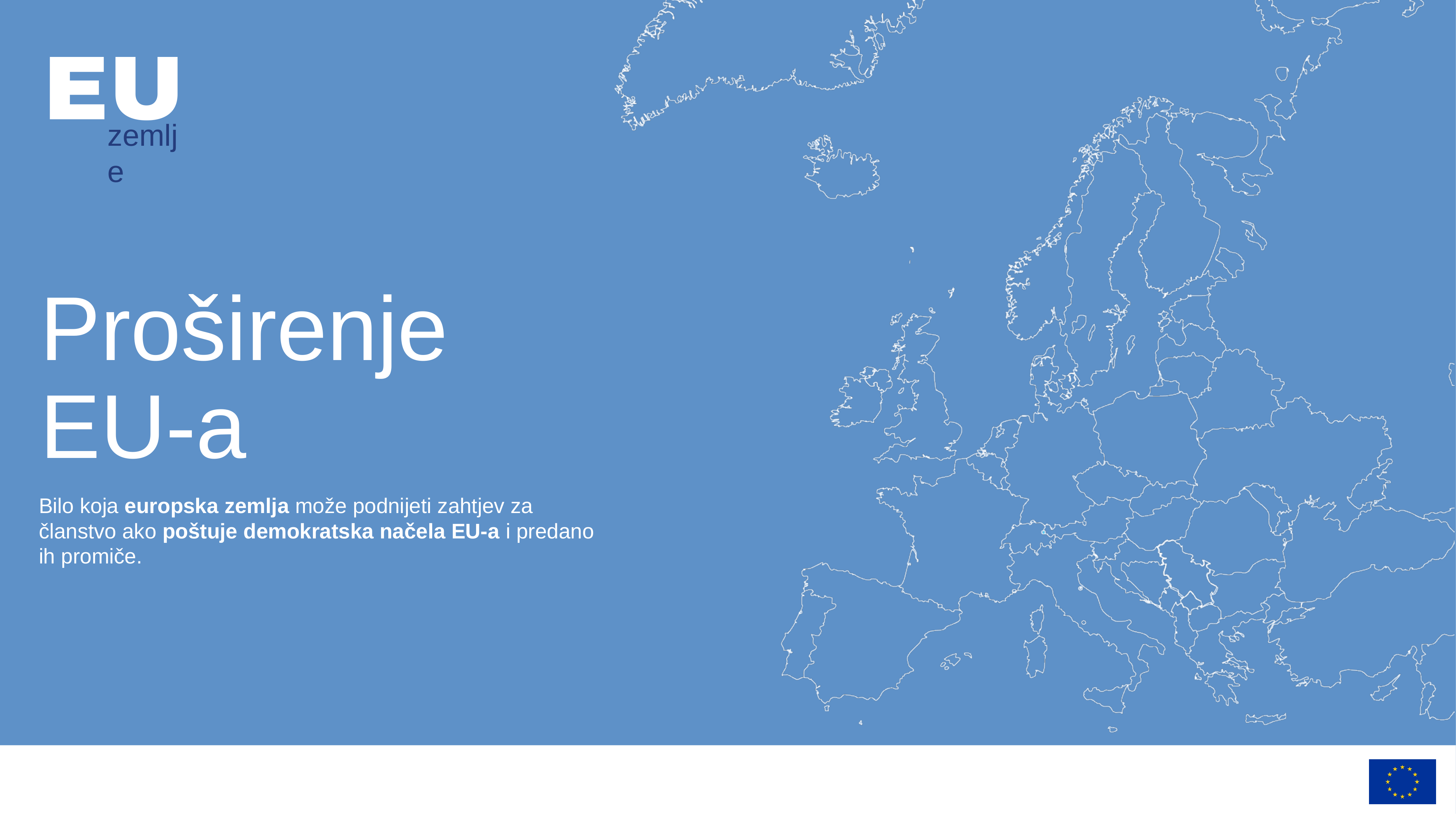

Proširenje EU-a
Proširenje EU-a
Bilo koja europska zemlja može podnijeti zahtjev za članstvo ako poštuje demokratska načela EU-a i predano ih promiče.